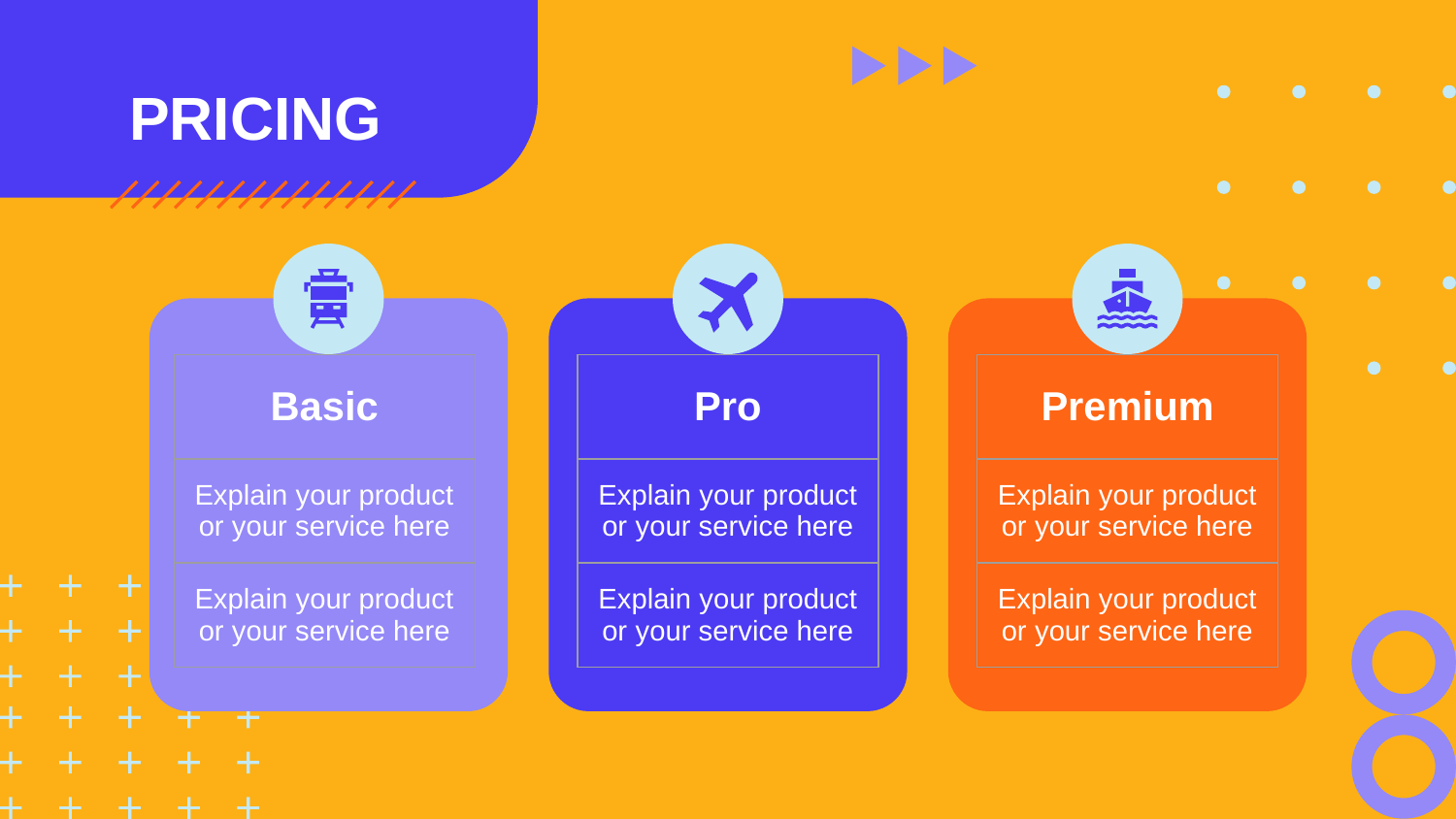

# PRICING

| Basic |
| --- |
| Explain your product or your service here |
| Explain your product or your service here |
| Pro |
| --- |
| Explain your product or your service here |
| Explain your product or your service here |
| Premium |
| --- |
| Explain your product or your service here |
| Explain your product or your service here |